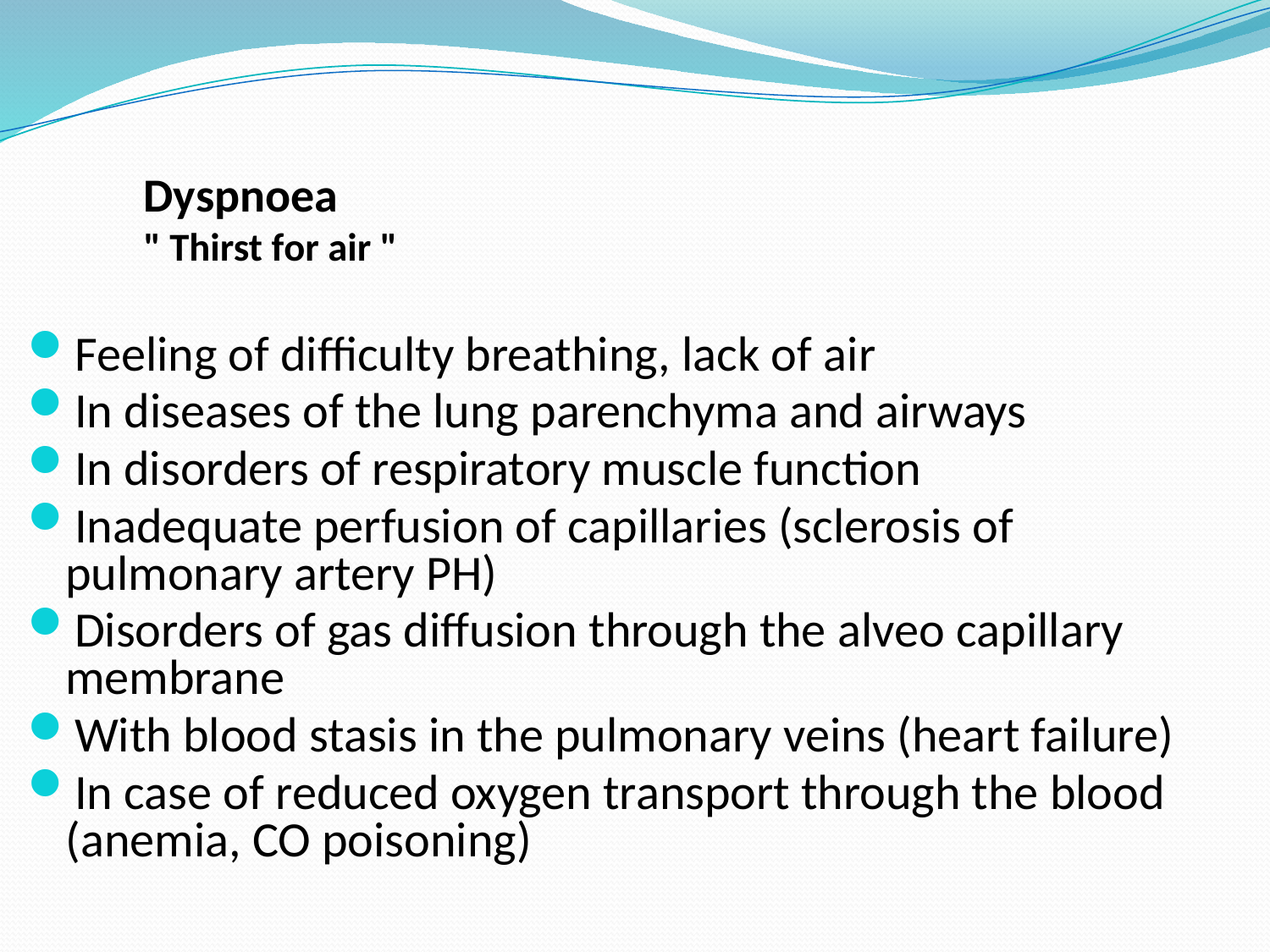

# Dyspnoea " Thirst for air "
Feeling of difficulty breathing, lack of air
In diseases of the lung parenchyma and airways
In disorders of respiratory muscle function
Inadequate perfusion of capillaries (sclerosis of pulmonary artery PH)
Disorders of gas diffusion through the alveo capillary membrane
With blood stasis in the pulmonary veins (heart failure)
In case of reduced oxygen transport through the blood (anemia, CO poisoning)